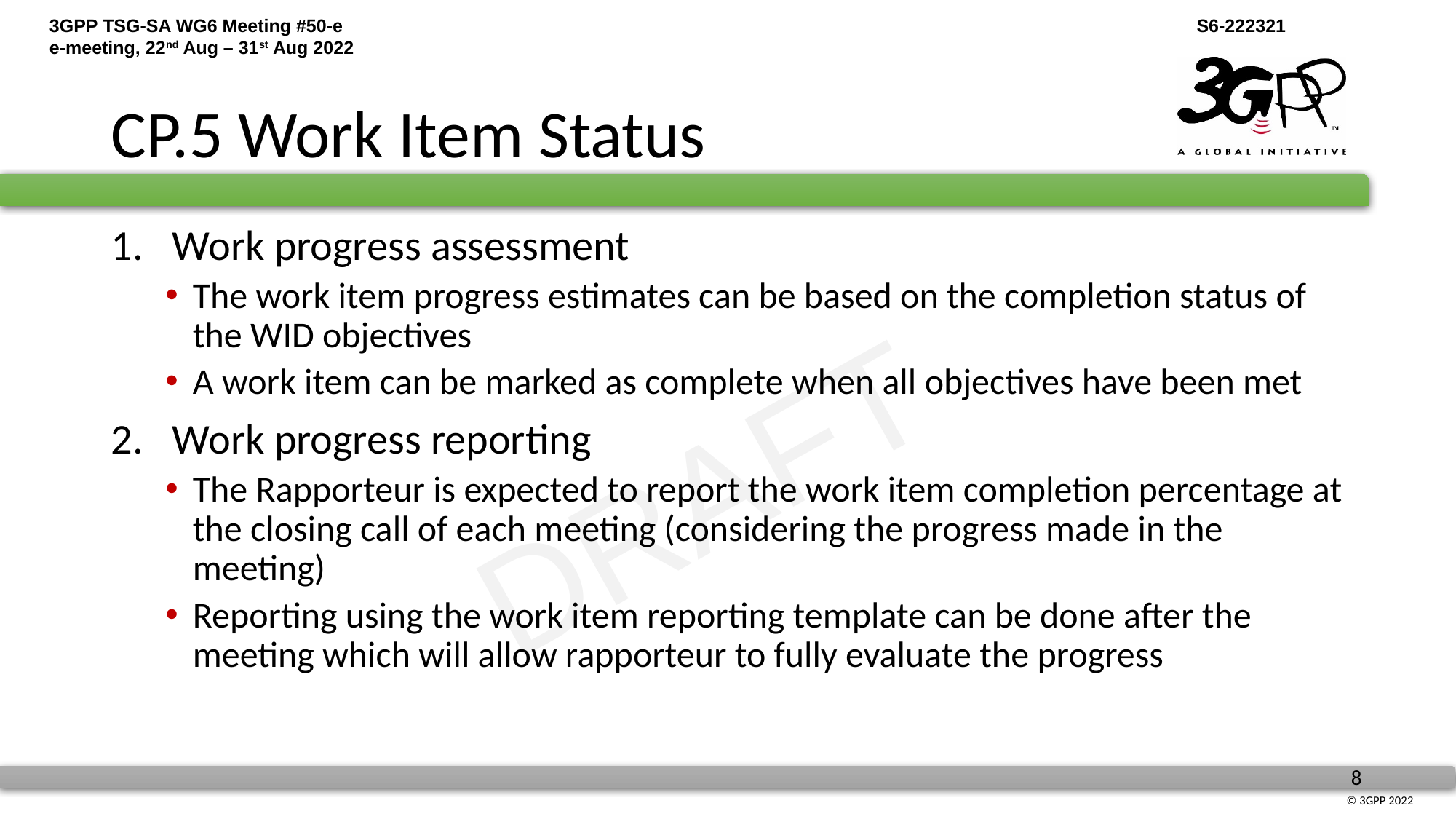

# CP.5 Work Item Status
Work progress assessment
The work item progress estimates can be based on the completion status of the WID objectives
A work item can be marked as complete when all objectives have been met
Work progress reporting
The Rapporteur is expected to report the work item completion percentage at the closing call of each meeting (considering the progress made in the meeting)
Reporting using the work item reporting template can be done after the meeting which will allow rapporteur to fully evaluate the progress